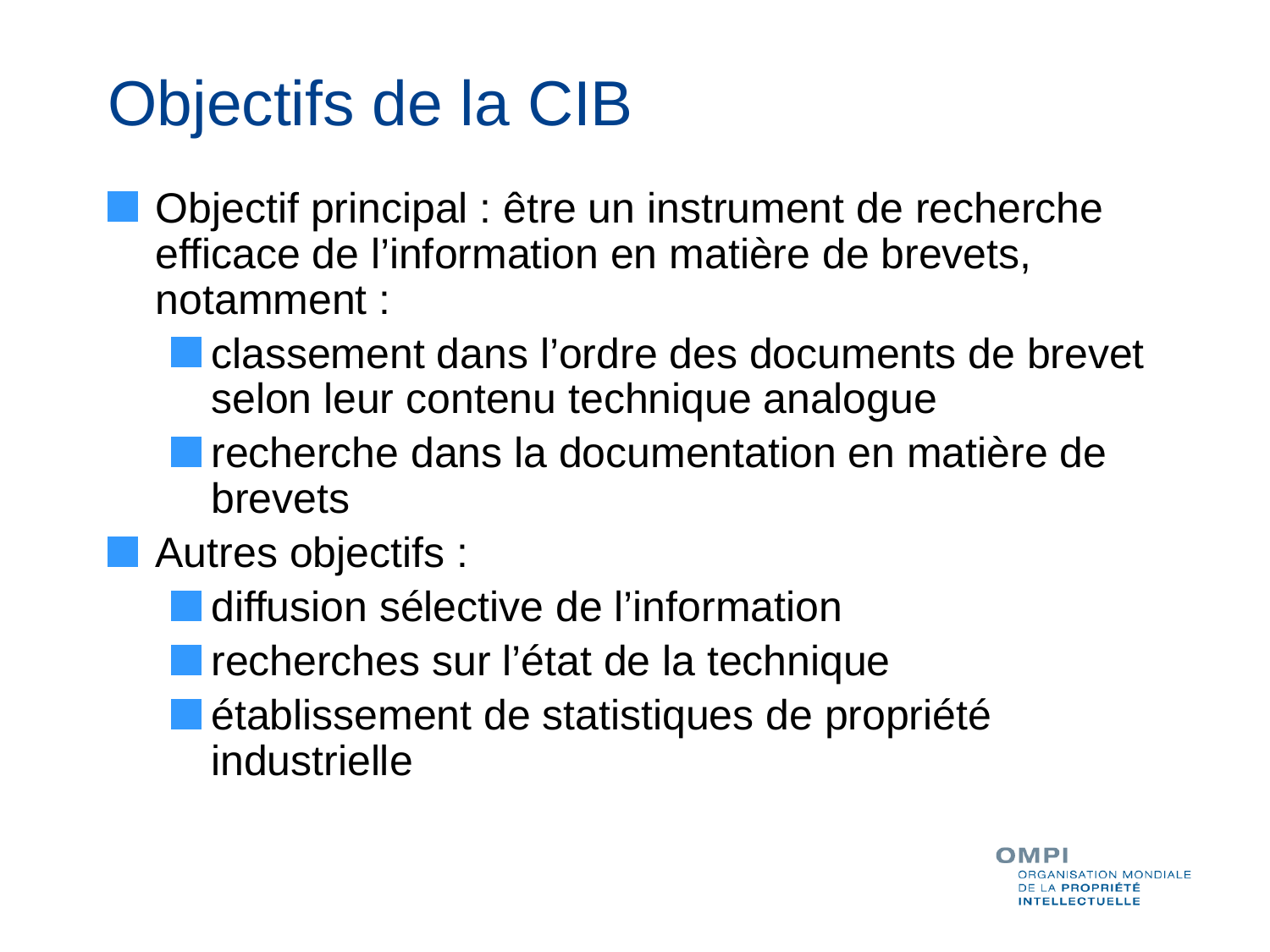

# Objectifs de la CIB
Objectif principal : être un instrument de recherche efficace de l’information en matière de brevets, notamment :
classement dans l’ordre des documents de brevet  selon leur contenu technique analogue
recherche dans la documentation en matière de brevets
Autres objectifs :
diffusion sélective de l’information
recherches sur l’état de la technique
établissement de statistiques de propriété industrielle